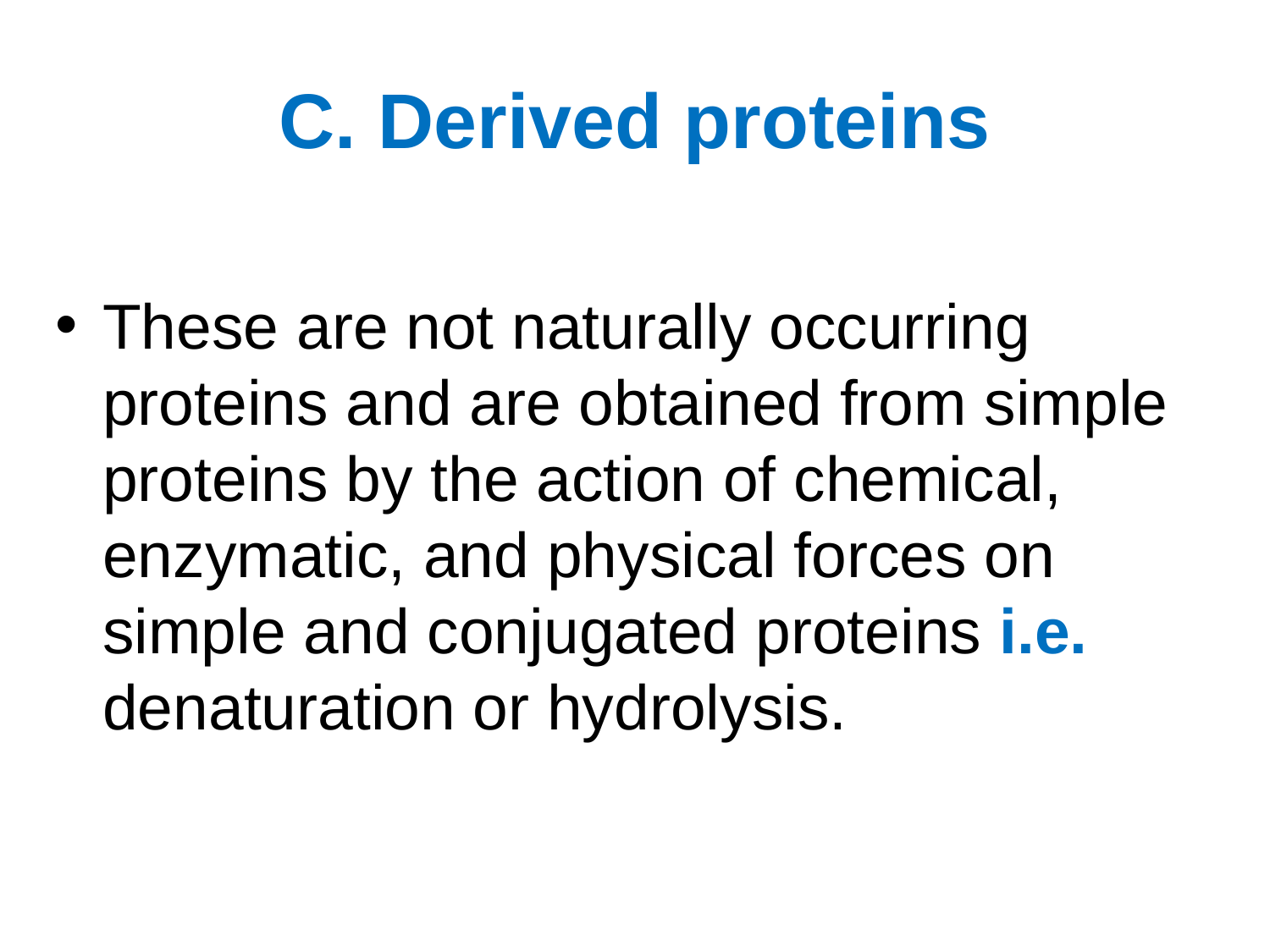

# C. Derived proteins

These are not naturally occurring proteins and are obtained from simple proteins by the action of chemical, enzymatic, and physical forces on simple and conjugated proteins i.e. denaturation or hydrolysis.